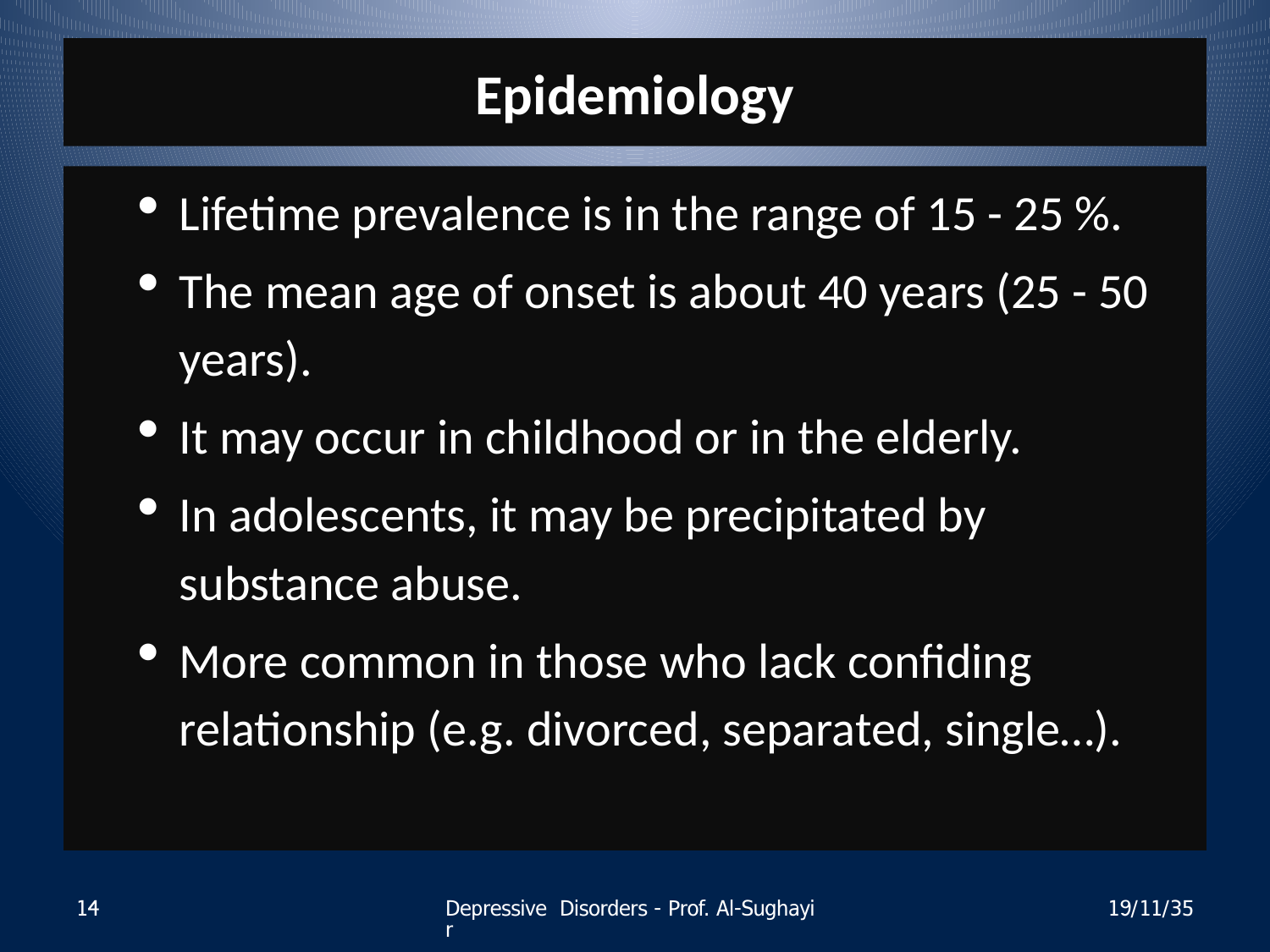

# Epidemiology
Lifetime prevalence is in the range of 15 - 25 %.
The mean age of onset is about 40 years (25 - 50 years).
It may occur in childhood or in the elderly.
In adolescents, it may be precipitated by substance abuse.
More common in those who lack confiding relationship (e.g. divorced, separated, single…).

14
Depressive  Disorders - Prof. Al-Sughayir
19/11/35